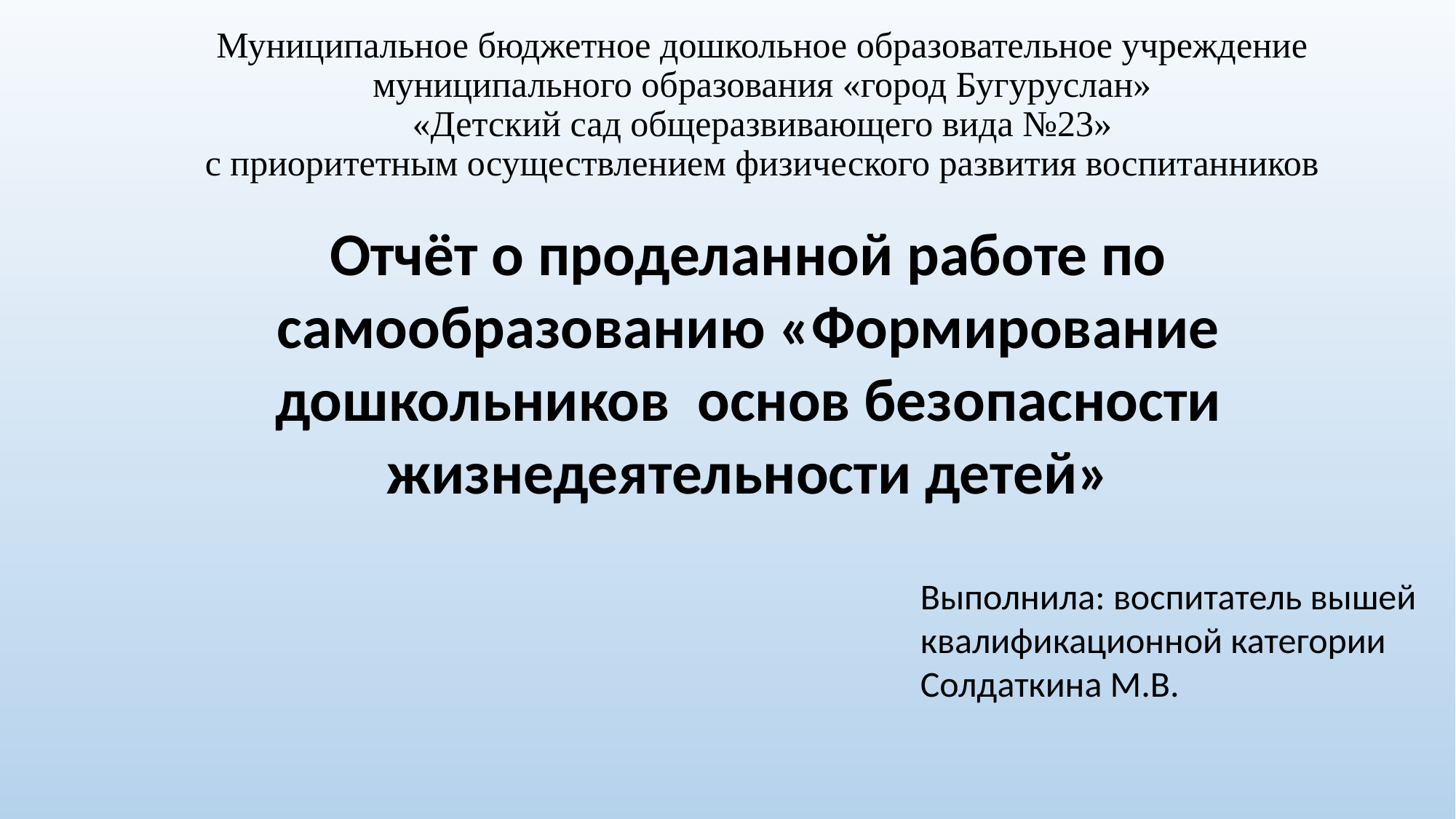

# Муниципальное бюджетное дошкольное образовательное учреждение муниципального образования «город Бугуруслан» «Детский сад общеразвивающего вида №23» с приоритетным осуществлением физического развития воспитанников
Отчёт о проделанной работе по самообразованию «Формирование дошкольников  основ безопасности жизнедеятельности детей»
Выполнила: воспитатель вышей квалификационной категории
Солдаткина М.В.